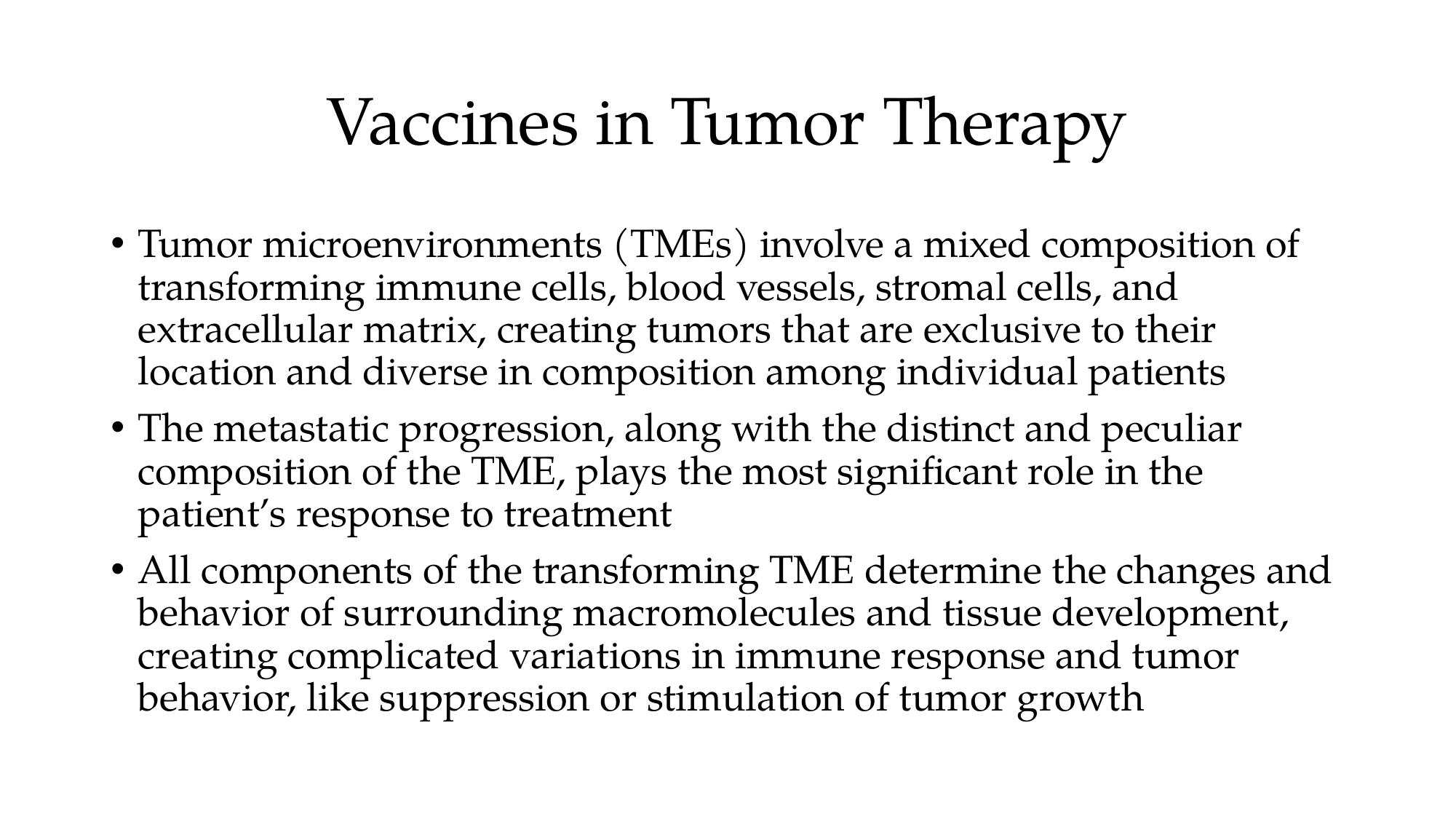

# Vaccines in Tumor Therapy
Tumor microenvironments (TMEs) involve a mixed composition of transforming immune cells, blood vessels, stromal cells, and extracellular matrix, creating tumors that are exclusive to their location and diverse in composition among individual patients
The metastatic progression, along with the distinct and peculiar composition of the TME, plays the most significant role in the patient’s response to treatment
All components of the transforming TME determine the changes and behavior of surrounding macromolecules and tissue development, creating complicated variations in immune response and tumor behavior, like suppression or stimulation of tumor growth